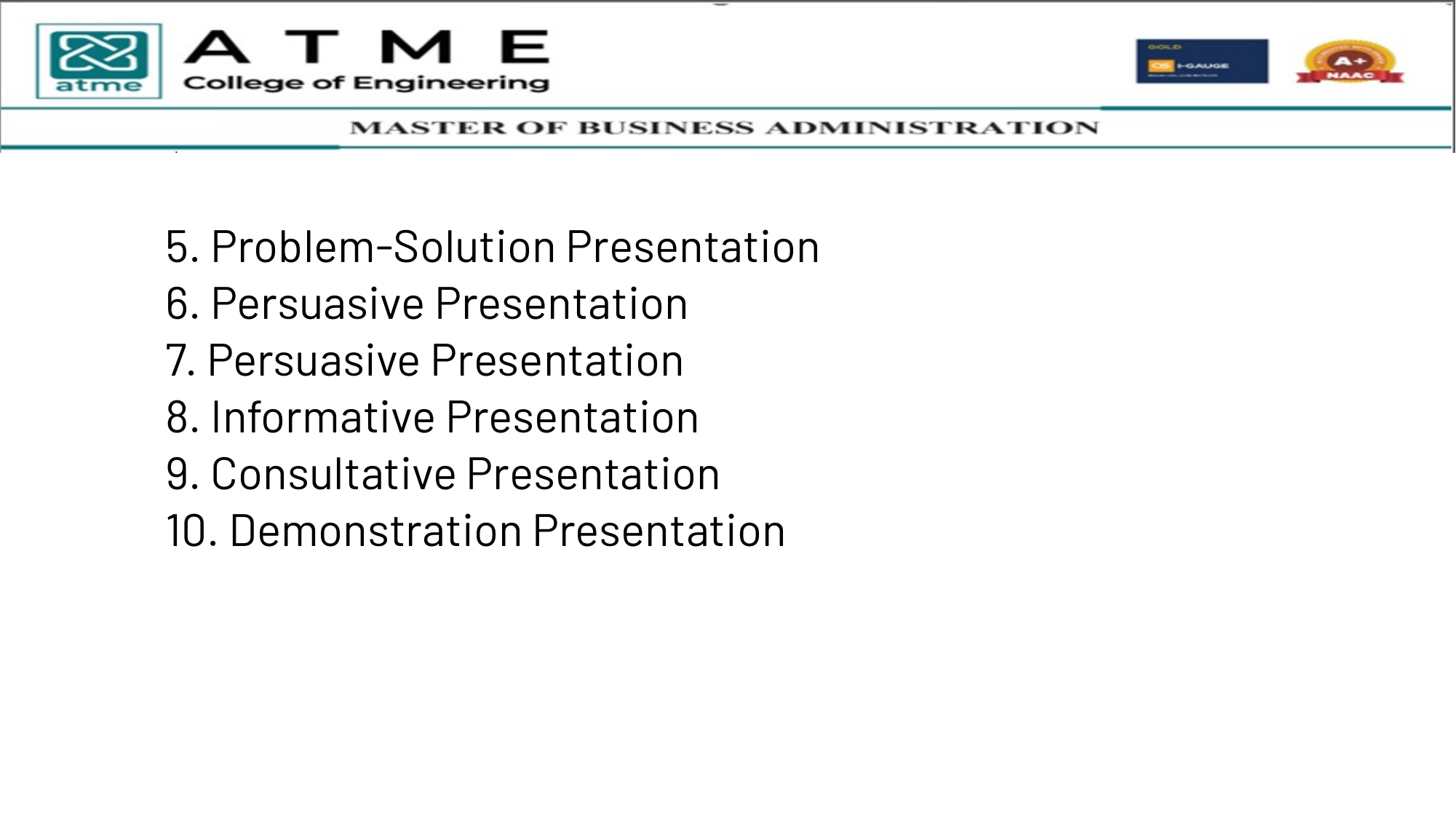

5. Problem-Solution Presentation
6. Persuasive Presentation
7. Persuasive Presentation
8. Informative Presentation
9. Consultative Presentation
10. Demonstration Presentation